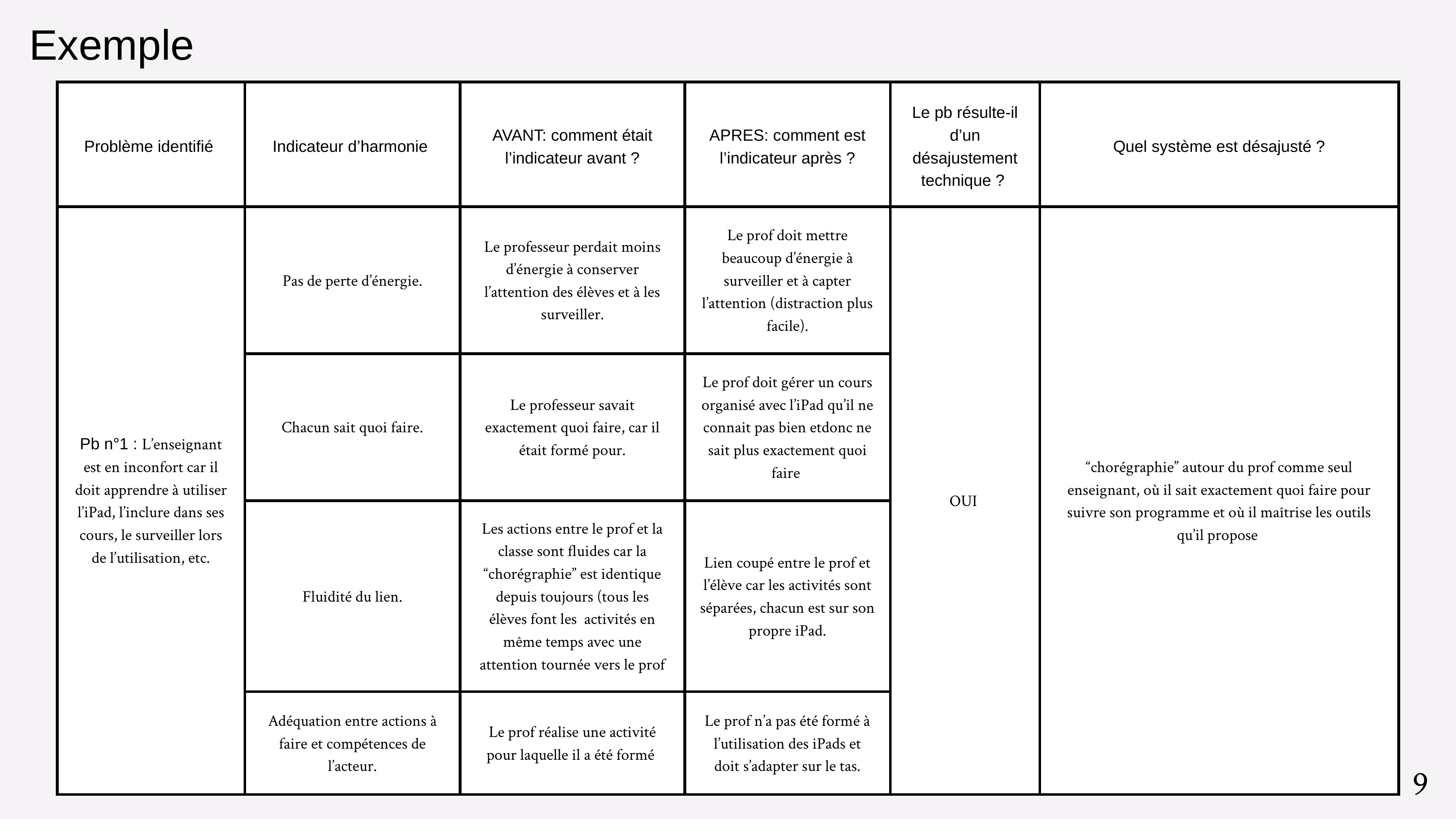

Exemple
| Problème identifié | Indicateur d’harmonie | AVANT: comment était l’indicateur avant ? | APRES: comment est l’indicateur après ? | Le pb résulte-il d’un désajustement technique ? | Quel système est désajusté ? |
| --- | --- | --- | --- | --- | --- |
| Pb n°1 : L’enseignant est en inconfort car il doit apprendre à utiliser l’iPad, l’inclure dans ses cours, le surveiller lors de l’utilisation, etc. | Pas de perte d’énergie. | Le professeur perdait moins d’énergie à conserver l’attention des élèves et à les surveiller. | Le prof doit mettre beaucoup d’énergie à surveiller et à capter l’attention (distraction plus facile). | OUI | “chorégraphie” autour du prof comme seul enseignant, où il sait exactement quoi faire pour suivre son programme et où il maîtrise les outils qu’il propose |
| Pb n°1 : L’enseignant est en inconfort car il doit apprendre à utiliser l’iPad, l’inclure dans ses cours, le surveiller lors de l’utilisation, etc. | Chacun sait quoi faire. | Le professeur savait exactement quoi faire, car il était formé pour. | Le prof doit gérer un cours organisé avec l’iPad qu’il ne connait pas bien etdonc ne sait plus exactement quoi faire | OUI | “chorégraphie” autour du prof comme seul enseignant, où il sait exactement quoi faire pour suivre son programme et où il maîtrise les outils qu’il propose |
| Pb n°1 : L’enseignant est en inconfort car il doit apprendre à utiliser l’iPad, l’inclure dans ses cours, le surveiller lors de l’utilisation, etc. | Fluidité du lien. | Les actions entre le prof et la classe sont fluides car la “chorégraphie” est identique depuis toujours (tous les élèves font les activités en même temps avec une attention tournée vers le prof | Lien coupé entre le prof et l’élève car les activités sont séparées, chacun est sur son propre iPad. | OUI | “chorégraphie” autour du prof comme seul enseignant, où il sait exactement quoi faire pour suivre son programme et où il maîtrise les outils qu’il propose |
| Pb n°1 : L’enseignant est en inconfort car il doit apprendre à utiliser l’iPad, l’inclure dans ses cours, le surveiller lors de l’utilisation, etc. | Adéquation entre actions à faire et compétences de l’acteur. | Le prof réalise une activité pour laquelle il a été formé | Le prof n’a pas été formé à l’utilisation des iPads et doit s’adapter sur le tas. | OUI | “chorégraphie” autour du prof comme seul enseignant, où il sait exactement quoi faire pour suivre son programme et où il maîtrise les outils qu’il propose |
9